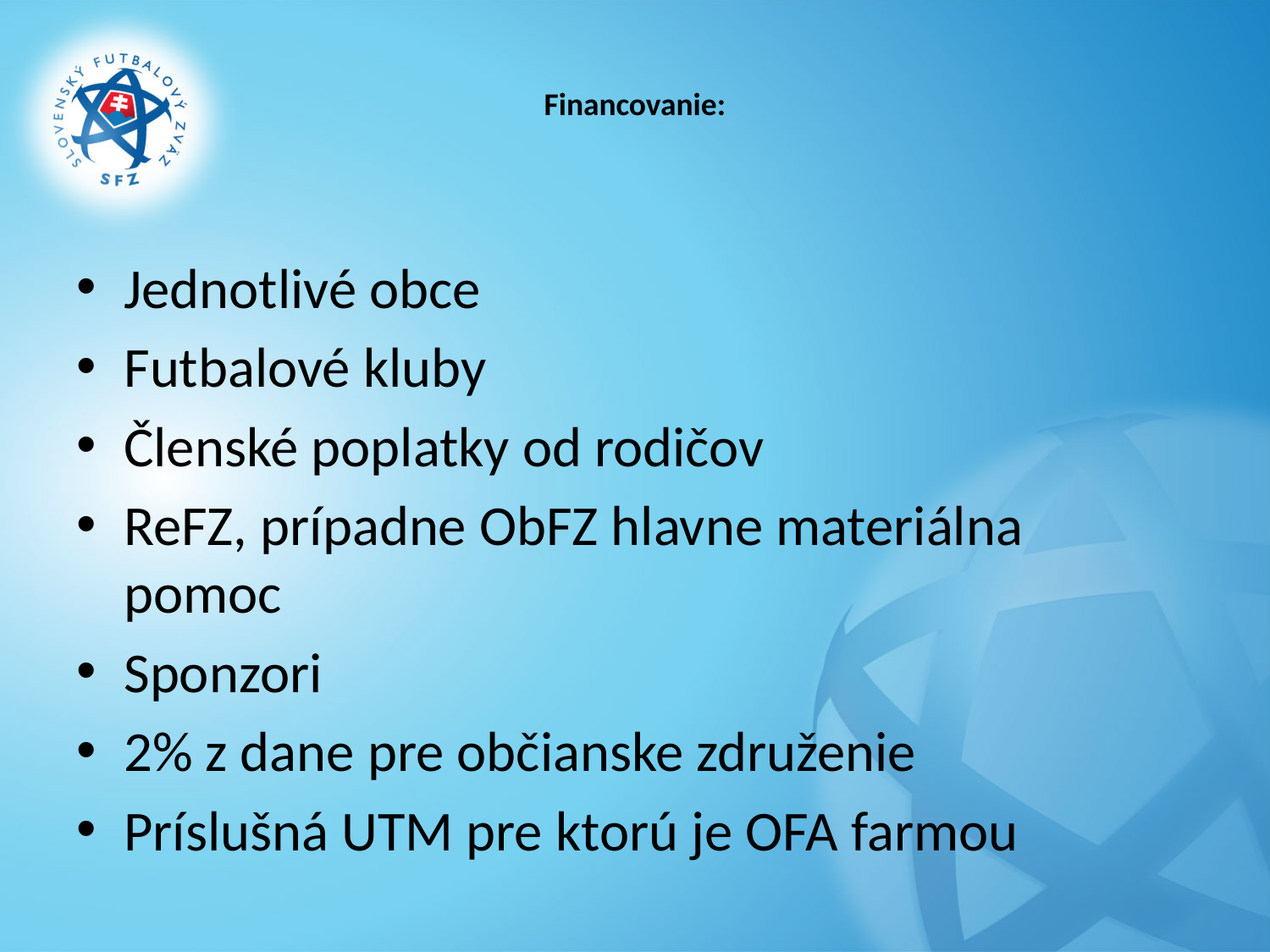

# Financovanie:

Jednotlivé obce
Futbalové kluby
Členské poplatky od rodičov
ReFZ, prípadne ObFZ hlavne materiálna pomoc
Sponzori
2% z dane pre občianske združenie
Príslušná UTM pre ktorú je OFA farmou